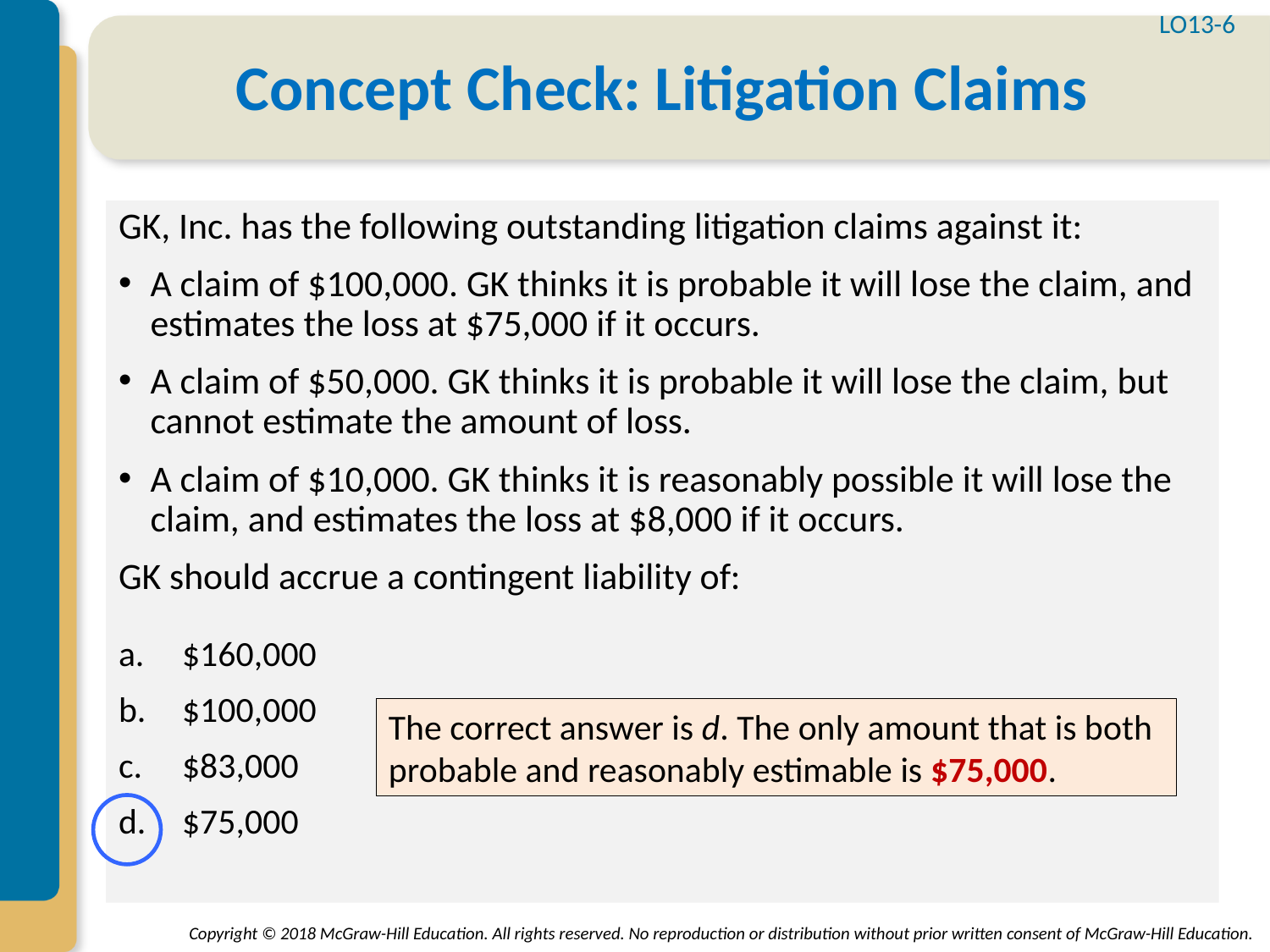

LO13-6
# Concept Check: Litigation Claims
GK, Inc. has the following outstanding litigation claims against it:
A claim of $100,000. GK thinks it is probable it will lose the claim, and estimates the loss at $75,000 if it occurs.
A claim of $50,000. GK thinks it is probable it will lose the claim, but cannot estimate the amount of loss.
A claim of $10,000. GK thinks it is reasonably possible it will lose the claim, and estimates the loss at $8,000 if it occurs.
GK should accrue a contingent liability of:
$160,000
$100,000
$83,000
$75,000

The correct answer is d. The only amount that is both probable and reasonably estimable is $75,000.